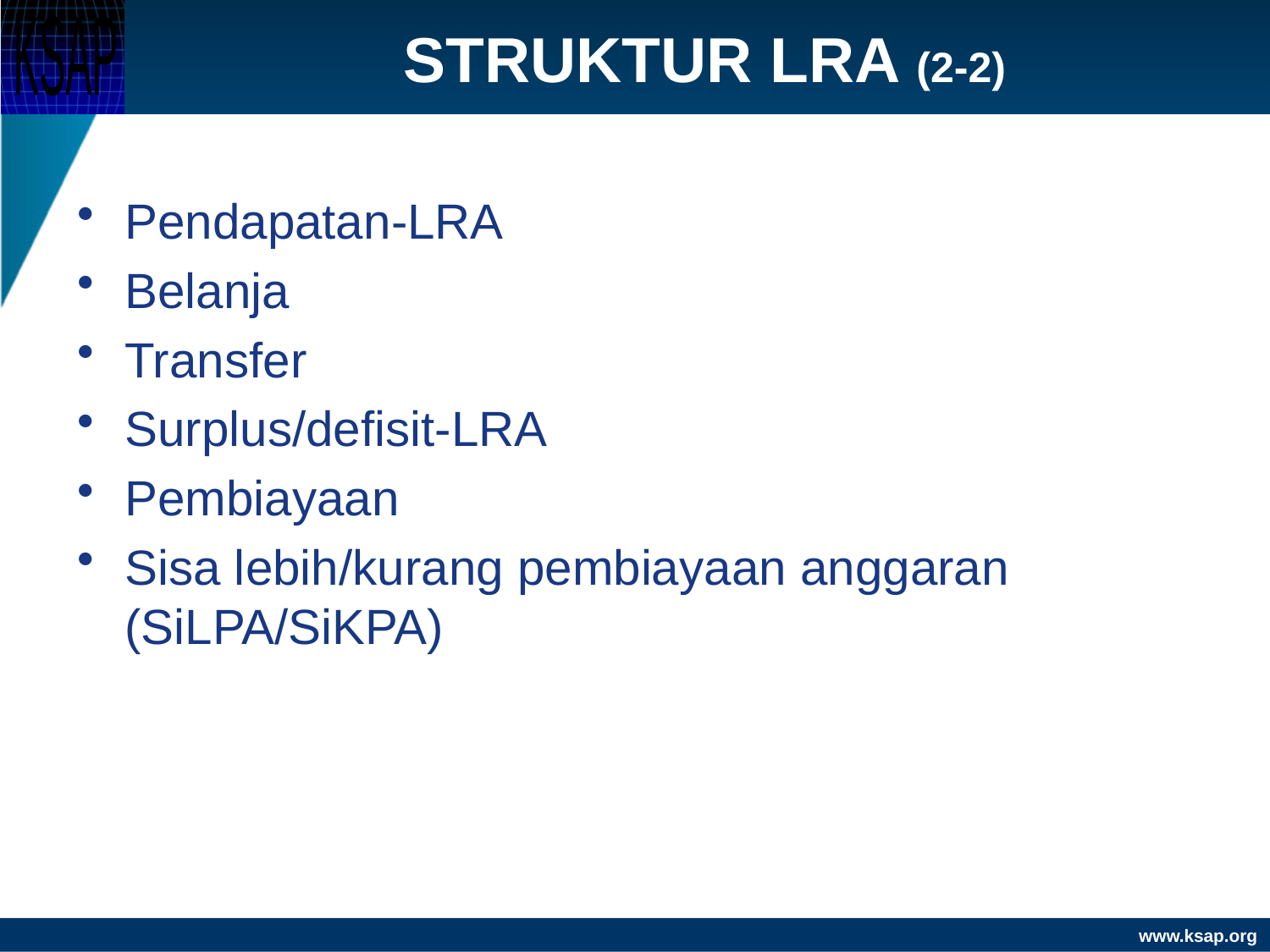

# STRUKTUR LRA (2-2)
Pendapatan-LRA
Belanja
Transfer
Surplus/defisit-LRA
Pembiayaan
Sisa lebih/kurang pembiayaan anggaran (SiLPA/SiKPA)
Page 12
www.ksap.org
13/12/2010